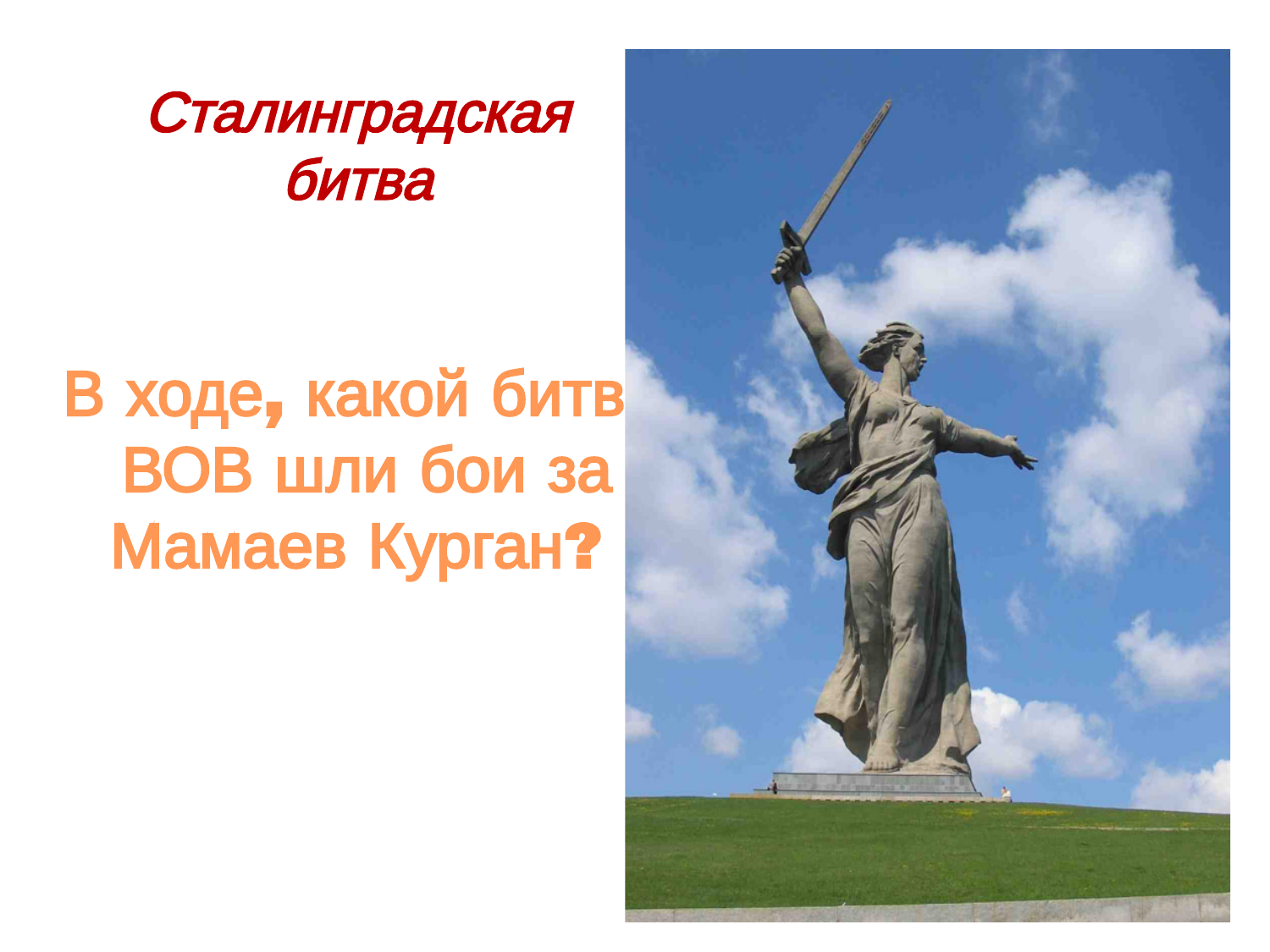

В ходе, какой битвы ВОВ шли бои за Мамаев Курган?

Сталинградская битва